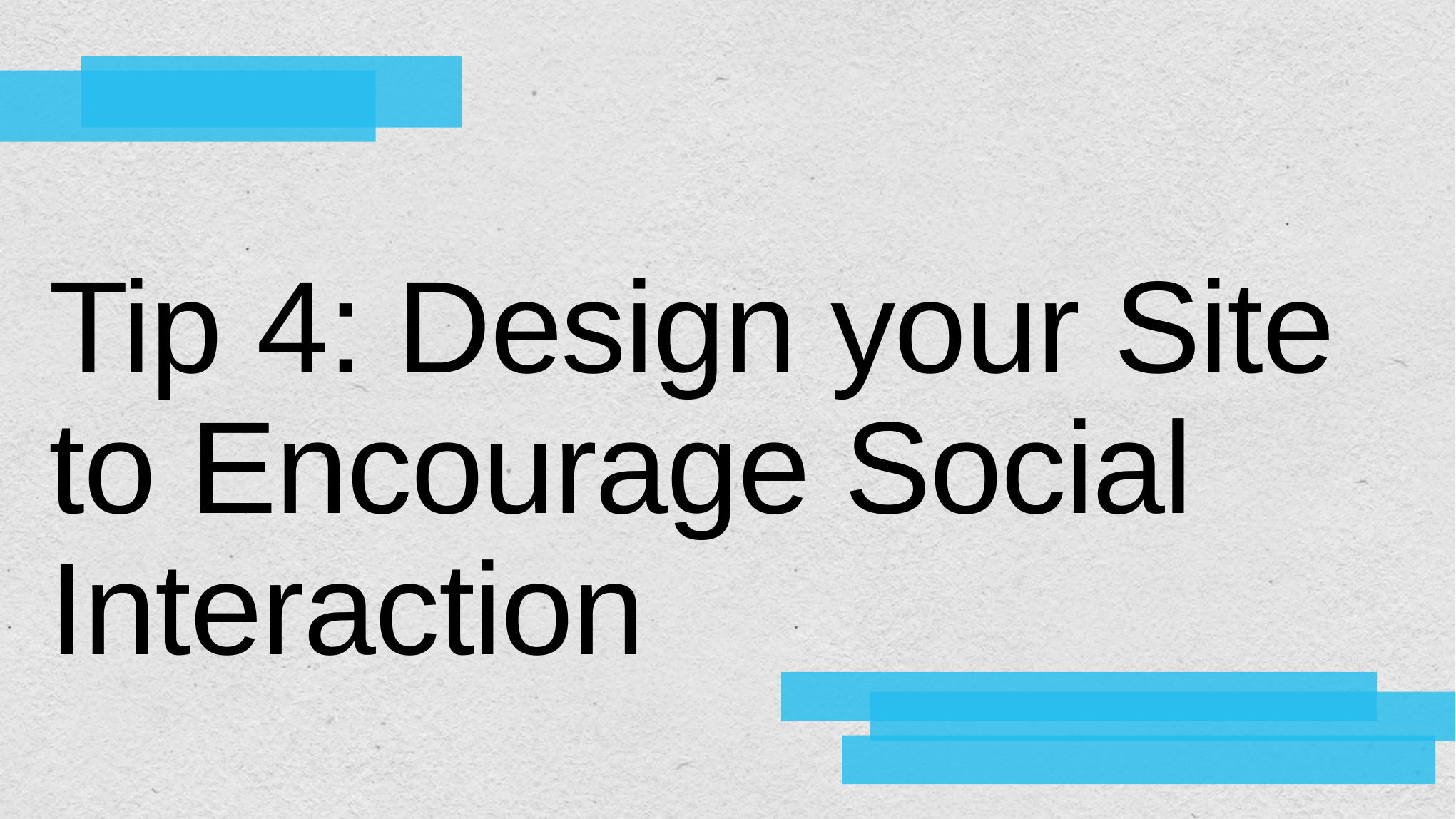

# Tip 4: Design your Site to Encourage Social Interaction